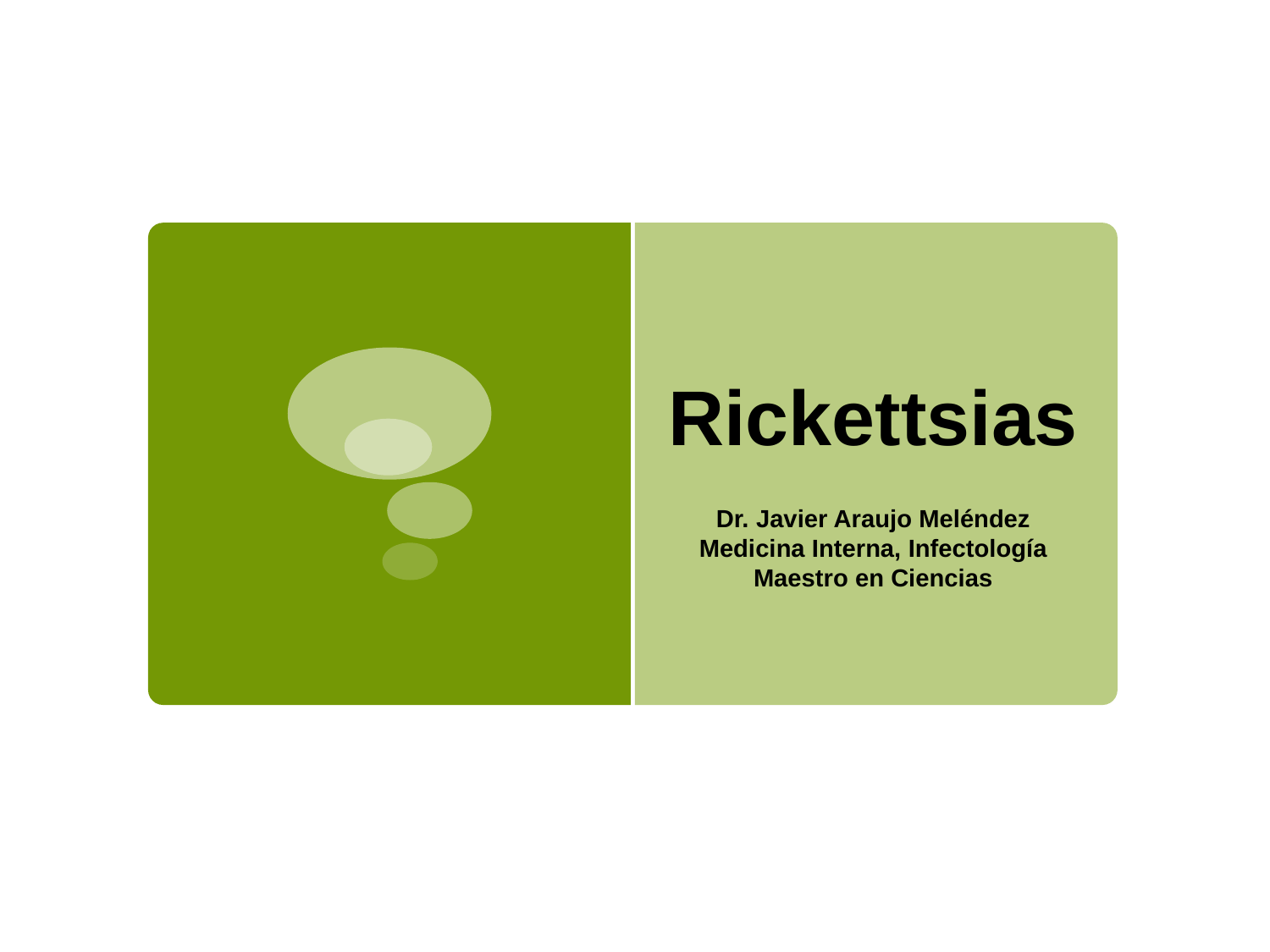

# Rickettsias
Dr. Javier Araujo Meléndez
Medicina Interna, Infectología
Maestro en Ciencias